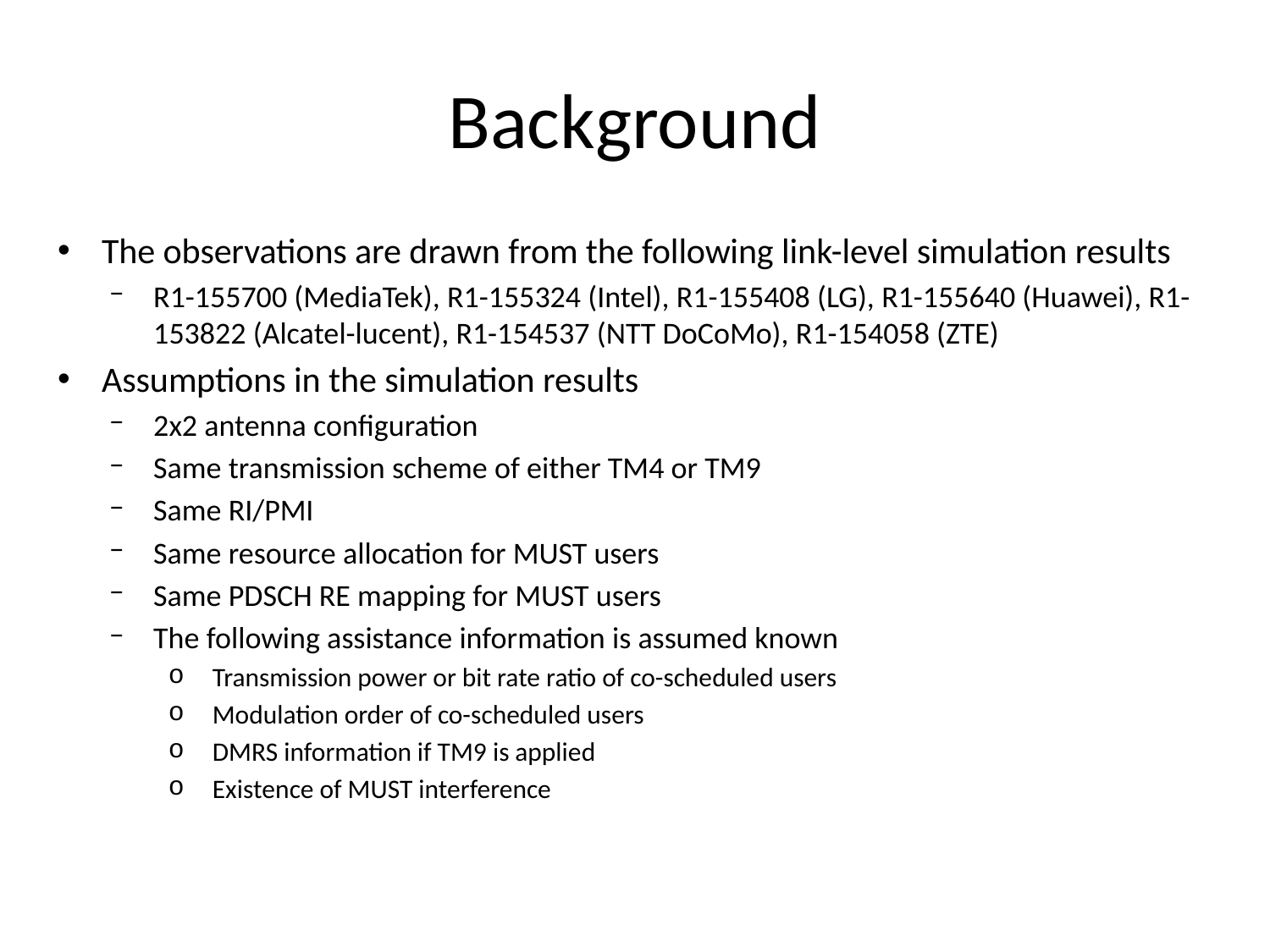

# Background
The observations are drawn from the following link-level simulation results
R1-155700 (MediaTek), R1-155324 (Intel), R1-155408 (LG), R1-155640 (Huawei), R1-153822 (Alcatel-lucent), R1-154537 (NTT DoCoMo), R1-154058 (ZTE)
Assumptions in the simulation results
2x2 antenna configuration
Same transmission scheme of either TM4 or TM9
Same RI/PMI
Same resource allocation for MUST users
Same PDSCH RE mapping for MUST users
The following assistance information is assumed known
Transmission power or bit rate ratio of co-scheduled users
Modulation order of co-scheduled users
DMRS information if TM9 is applied
Existence of MUST interference